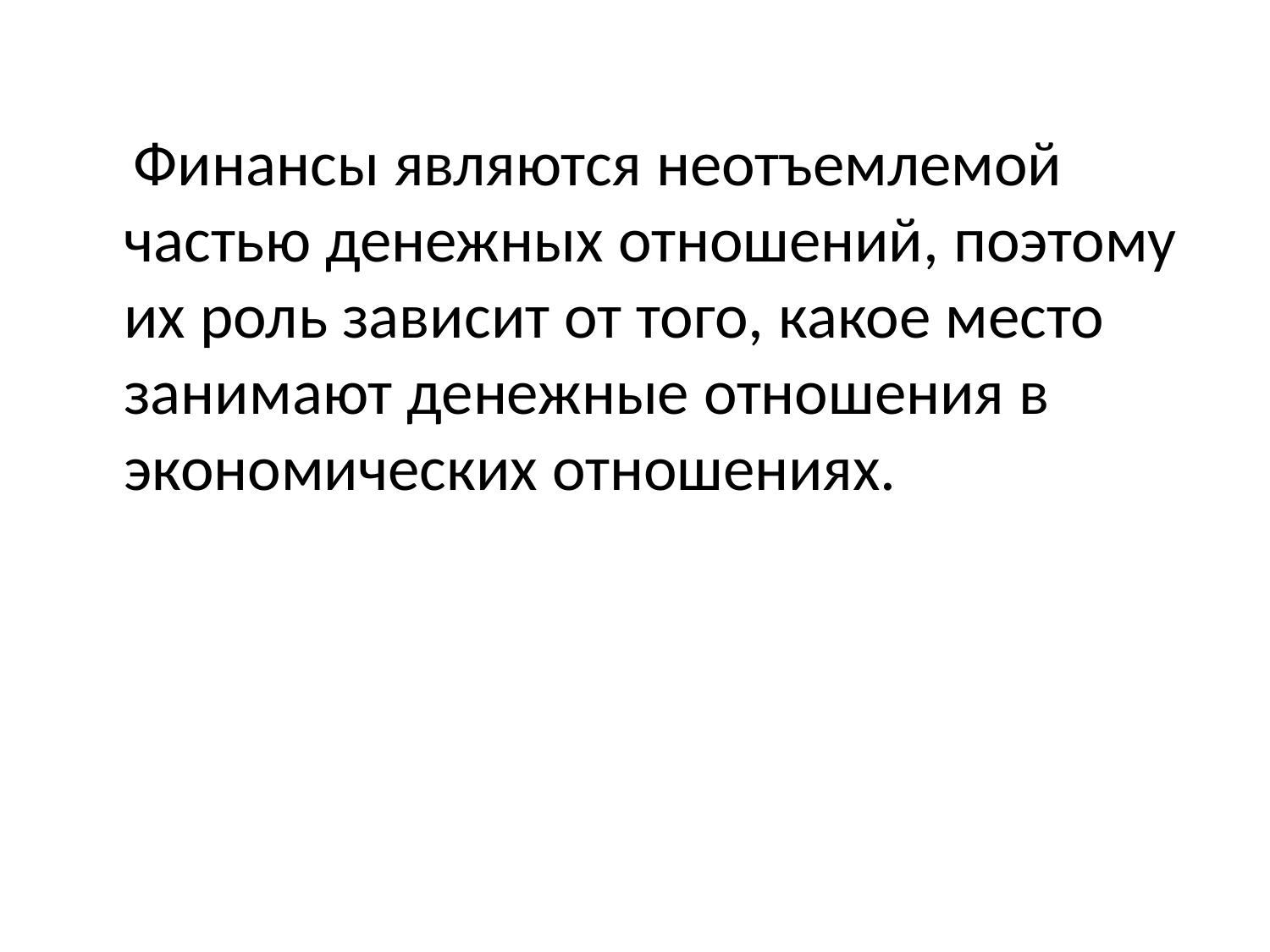

#
    Финансы являются неотъемлемой частью денежных отношений, поэтому их роль зависит от того, какое место занимают денежные отношения в экономических отношениях.